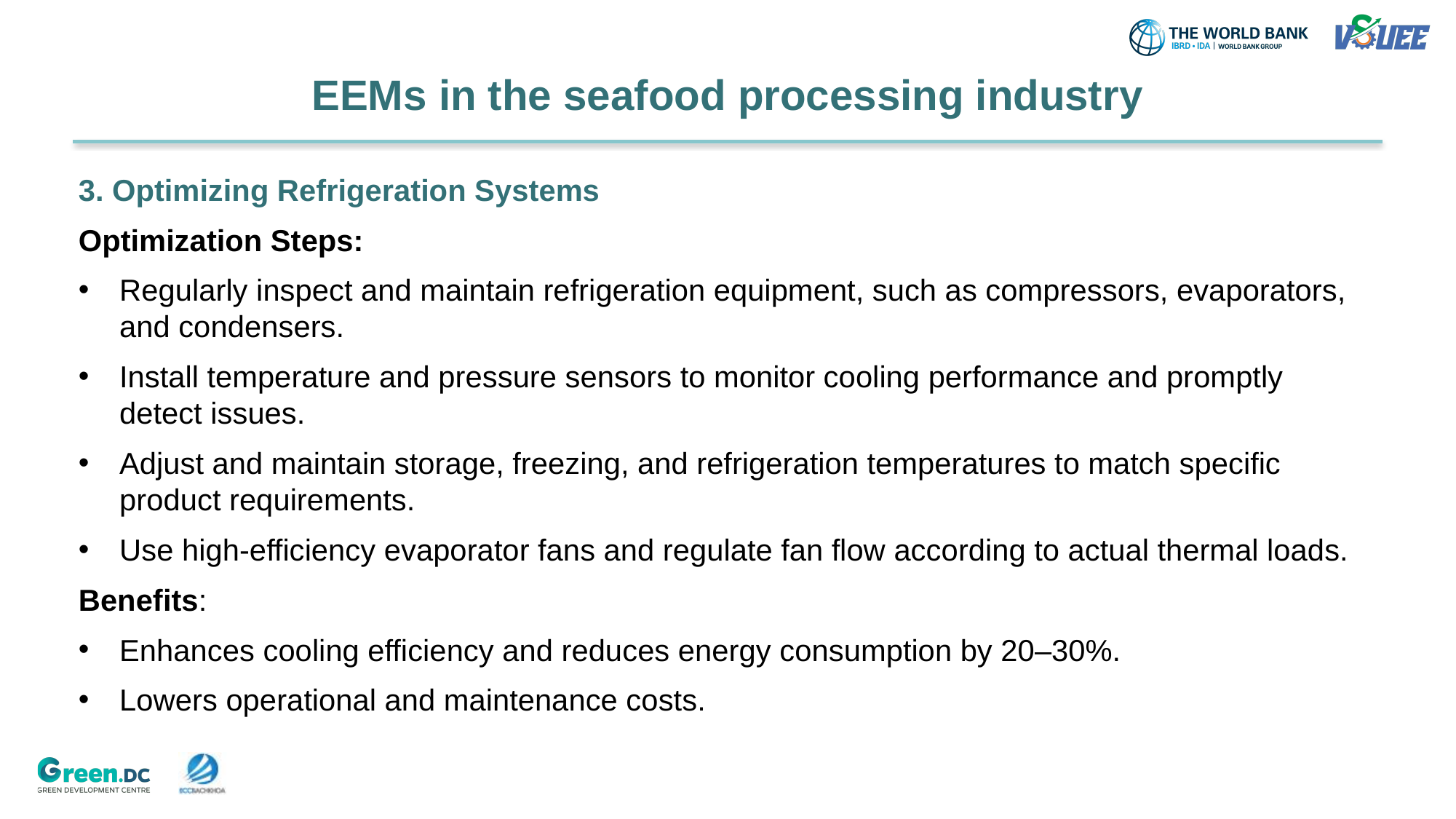

# EEMs in the seafood processing industry
3. Optimizing Refrigeration Systems
Optimization Steps:
Regularly inspect and maintain refrigeration equipment, such as compressors, evaporators, and condensers.
Install temperature and pressure sensors to monitor cooling performance and promptly detect issues.
Adjust and maintain storage, freezing, and refrigeration temperatures to match specific product requirements.
Use high-efficiency evaporator fans and regulate fan flow according to actual thermal loads.
Benefits:
Enhances cooling efficiency and reduces energy consumption by 20–30%.
Lowers operational and maintenance costs.